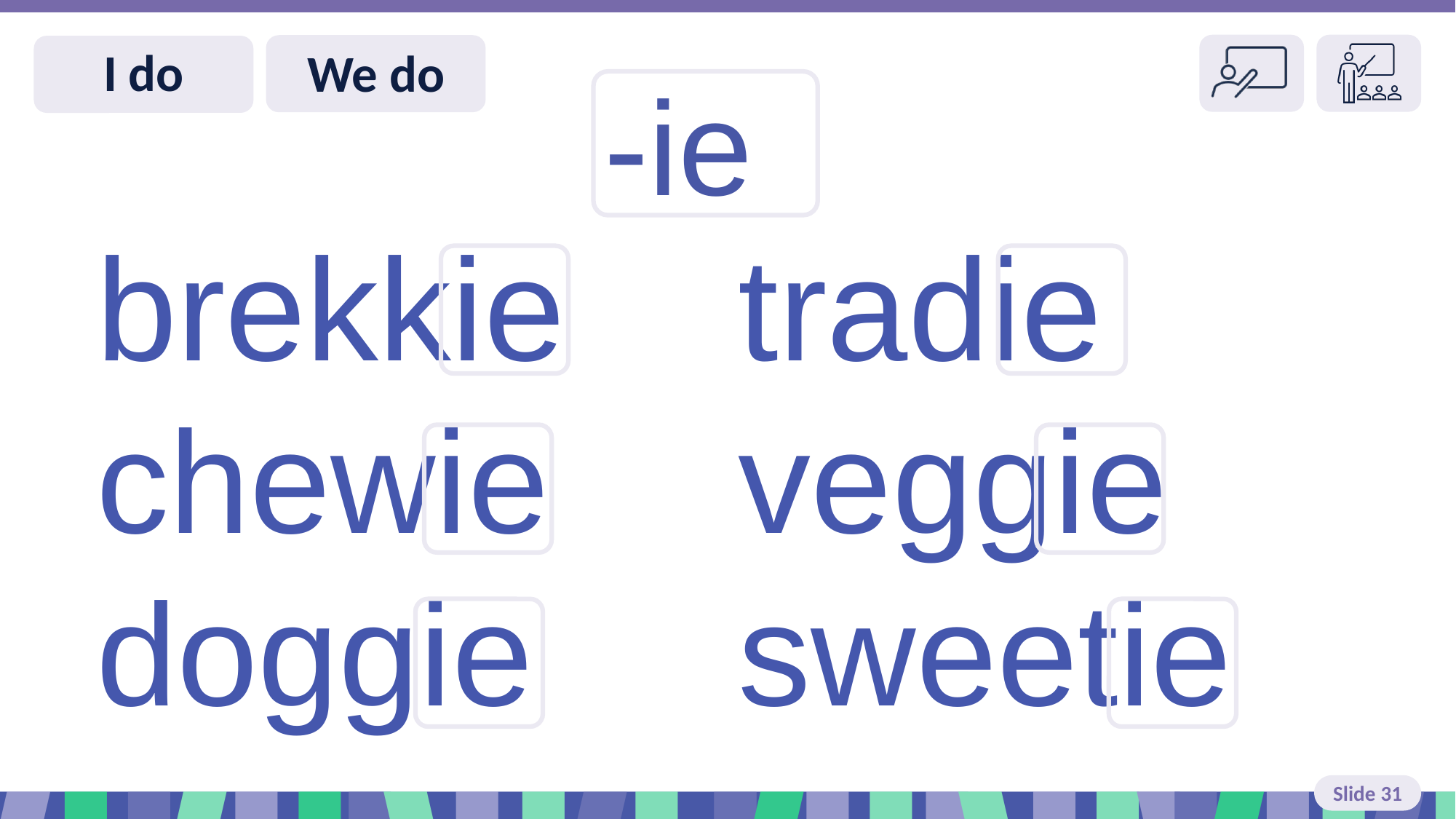

# Slide 31 I do
-ie

brekkie
chewie
doggie

tradie
veggie
sweetie